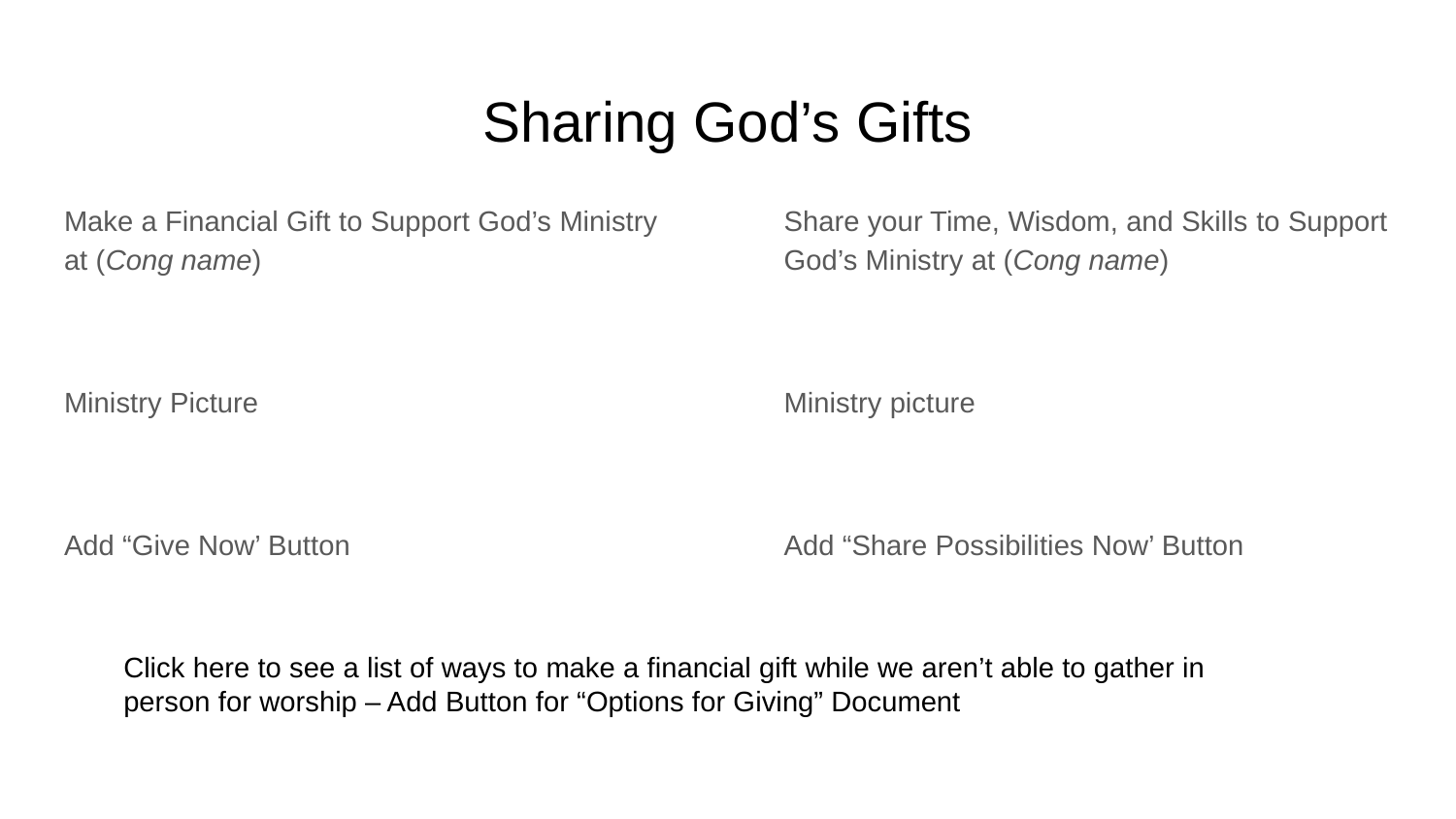

# Sharing God’s Gifts
Make a Financial Gift to Support God’s Ministry at (Cong name)

Ministry Picture

Add “Give Now’ Button
Share your Time, Wisdom, and Skills to Support God’s Ministry at (Cong name)

Ministry picture

Add “Share Possibilities Now’ Button
Click here to see a list of ways to make a financial gift while we aren’t able to gather in person for worship – Add Button for “Options for Giving” Document